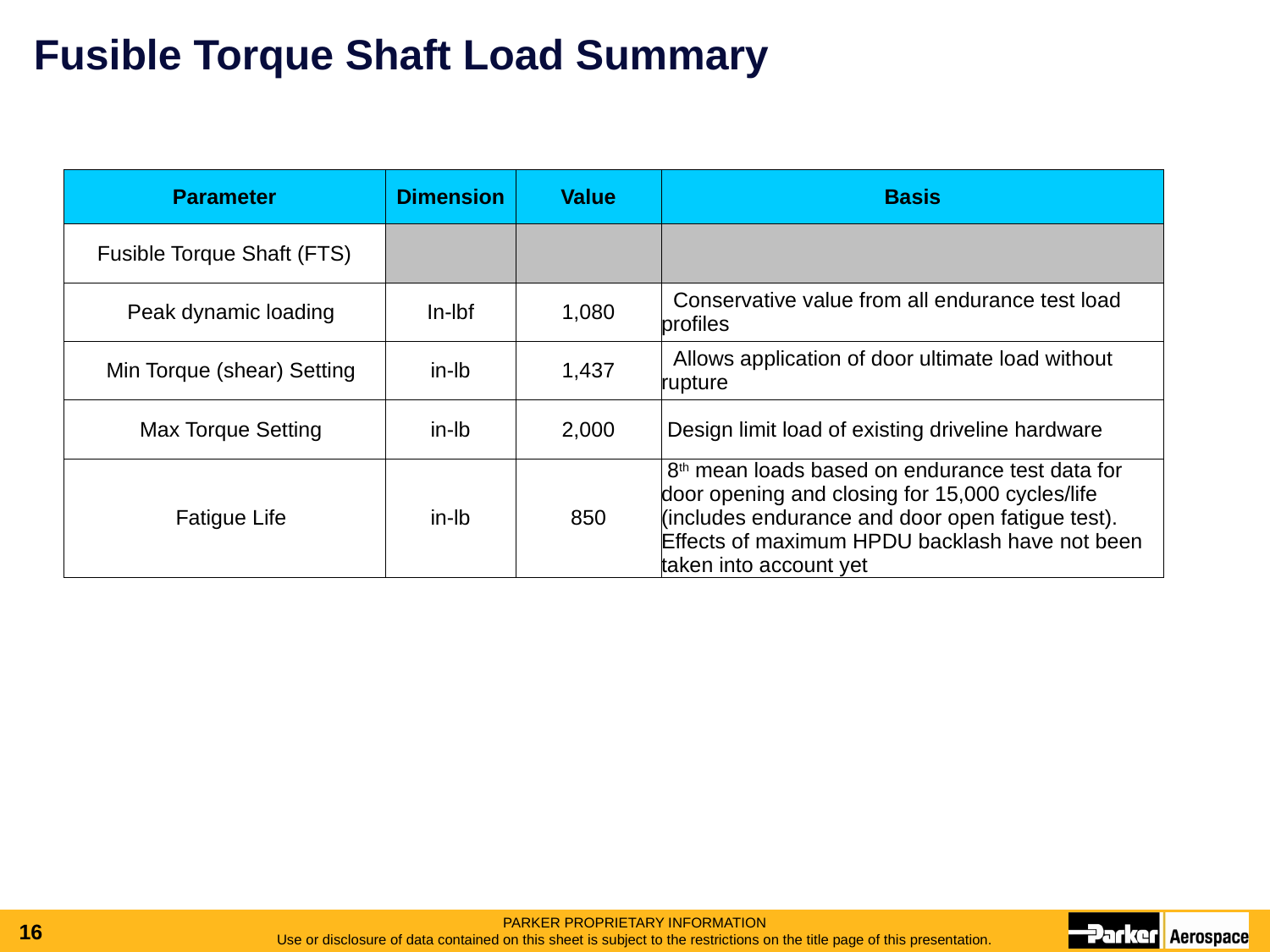

# Fusible Torque Shaft Load Summary
| Parameter | Dimension | Value | Basis |
| --- | --- | --- | --- |
| Fusible Torque Shaft (FTS) |  |  |  |
| Peak dynamic loading | In-lbf | 1,080 | Conservative value from all endurance test load profiles |
| Min Torque (shear) Setting | in-lb | 1,437 | Allows application of door ultimate load without rupture |
| Max Torque Setting | in-lb | 2,000 | Design limit load of existing driveline hardware |
| Fatigue Life | in-lb | 850 | 8th mean loads based on endurance test data for door opening and closing for 15,000 cycles/life (includes endurance and door open fatigue test). Effects of maximum HPDU backlash have not been taken into account yet |